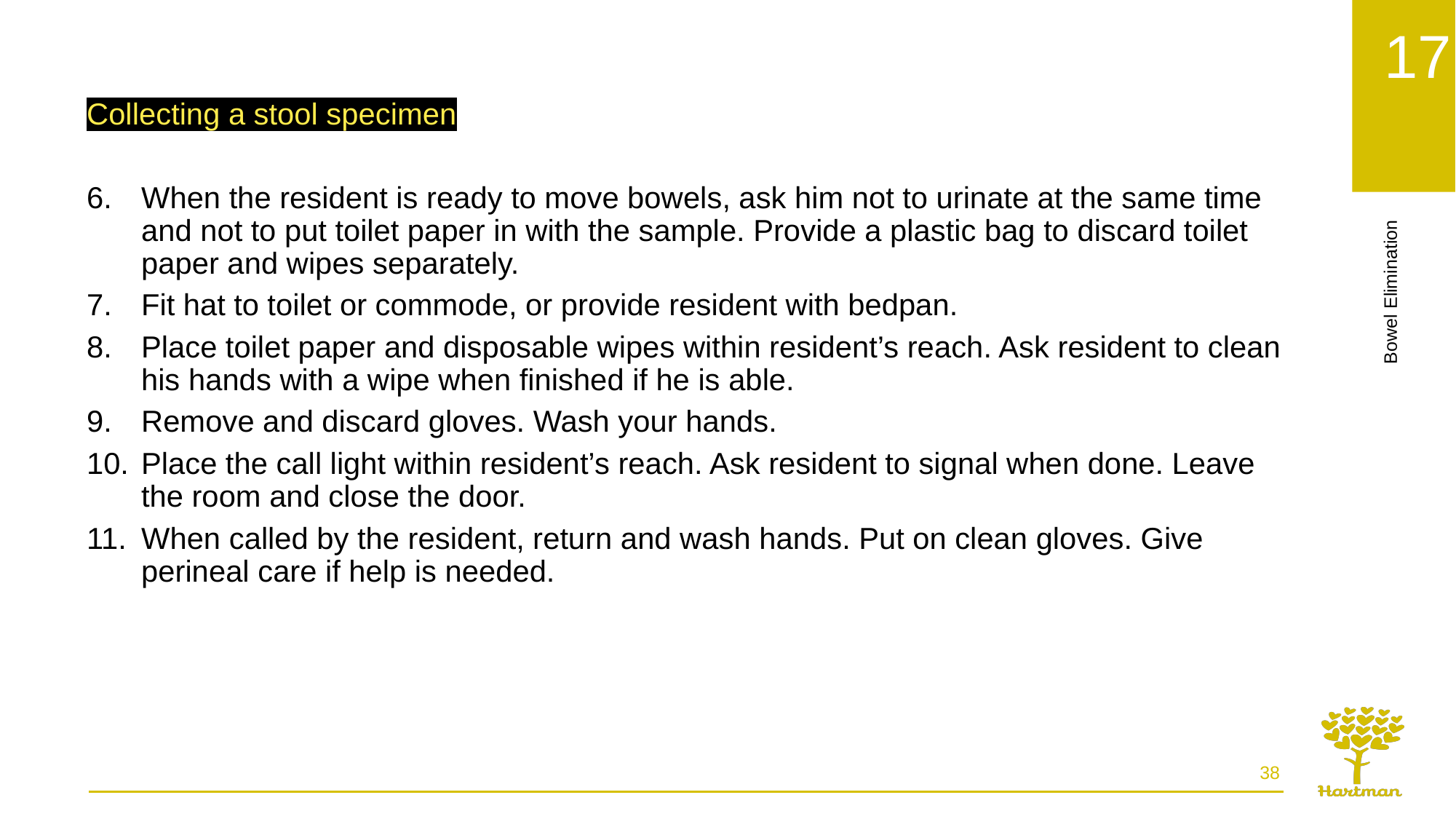

Collecting a stool specimen

When the resident is ready to move bowels, ask him not to urinate at the same time and not to put toilet paper in with the sample. Provide a plastic bag to discard toilet paper and wipes separately.
Fit hat to toilet or commode, or provide resident with bedpan.
Place toilet paper and disposable wipes within resident’s reach. Ask resident to clean his hands with a wipe when finished if he is able.
Remove and discard gloves. Wash your hands.
Place the call light within resident’s reach. Ask resident to signal when done. Leave the room and close the door.
When called by the resident, return and wash hands. Put on clean gloves. Give perineal care if help is needed.

38